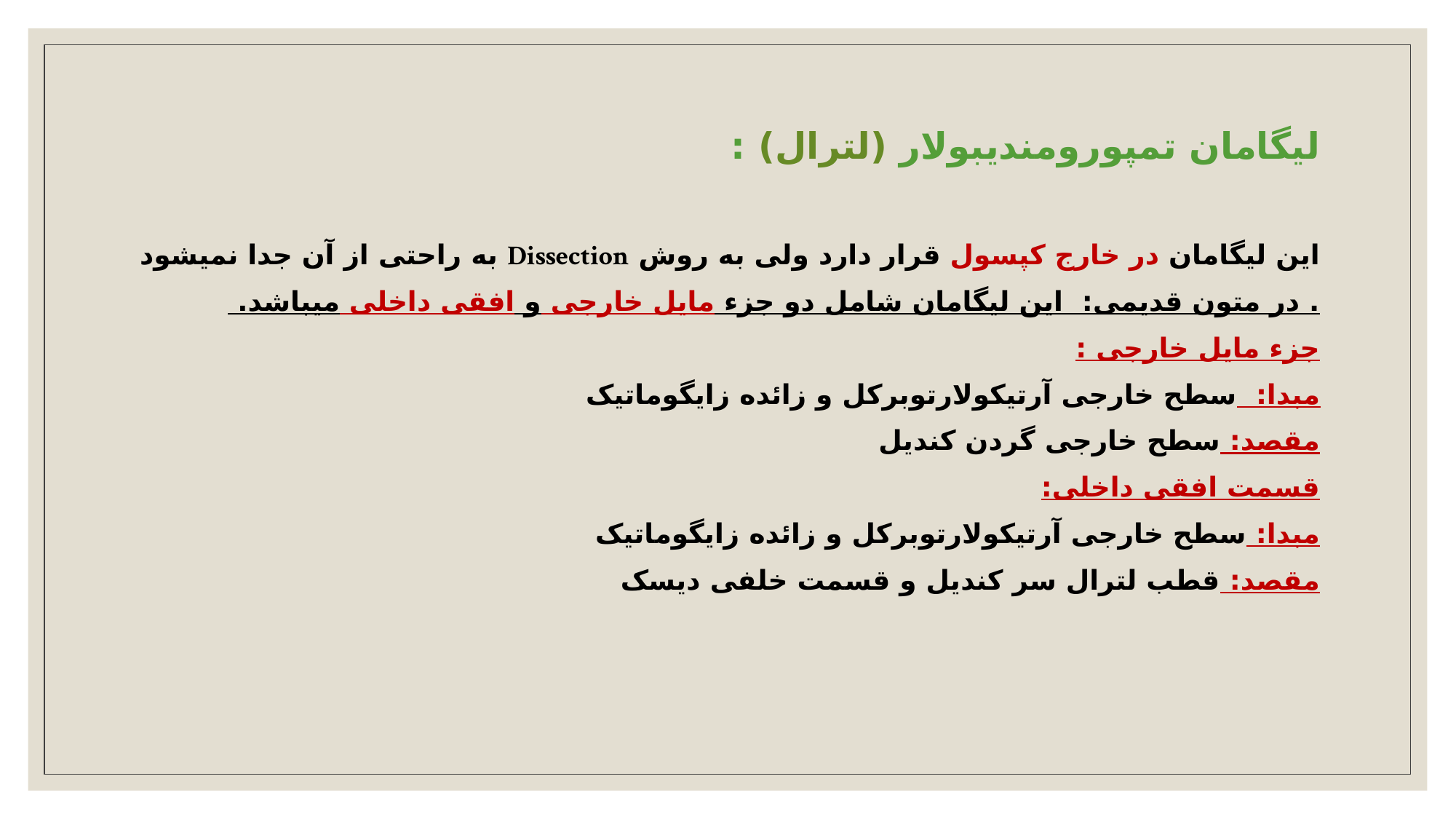

لیگامان تمپورومندیبولار (لترال) :

این لیگامان در خارج کپسول قرار دارد ولی به روش Dissection به راحتی از آن جدا نمیشود
. در متون قدیمی:  این لیگامان شامل دو جزء مایل خارجی و افقی داخلی میباشد.
جزء مایل خارجی :
مبدا:  سطح خارجی آرتیکولارتوبرکل و زائده زایگوماتیک
مقصد: سطح خارجی گردن کندیل
قسمت افقی داخلی:
مبدا: سطح خارجی آرتیکولارتوبرکل و زائده زایگوماتیک
مقصد: قطب لترال سر کندیل و قسمت خلفی دیسک